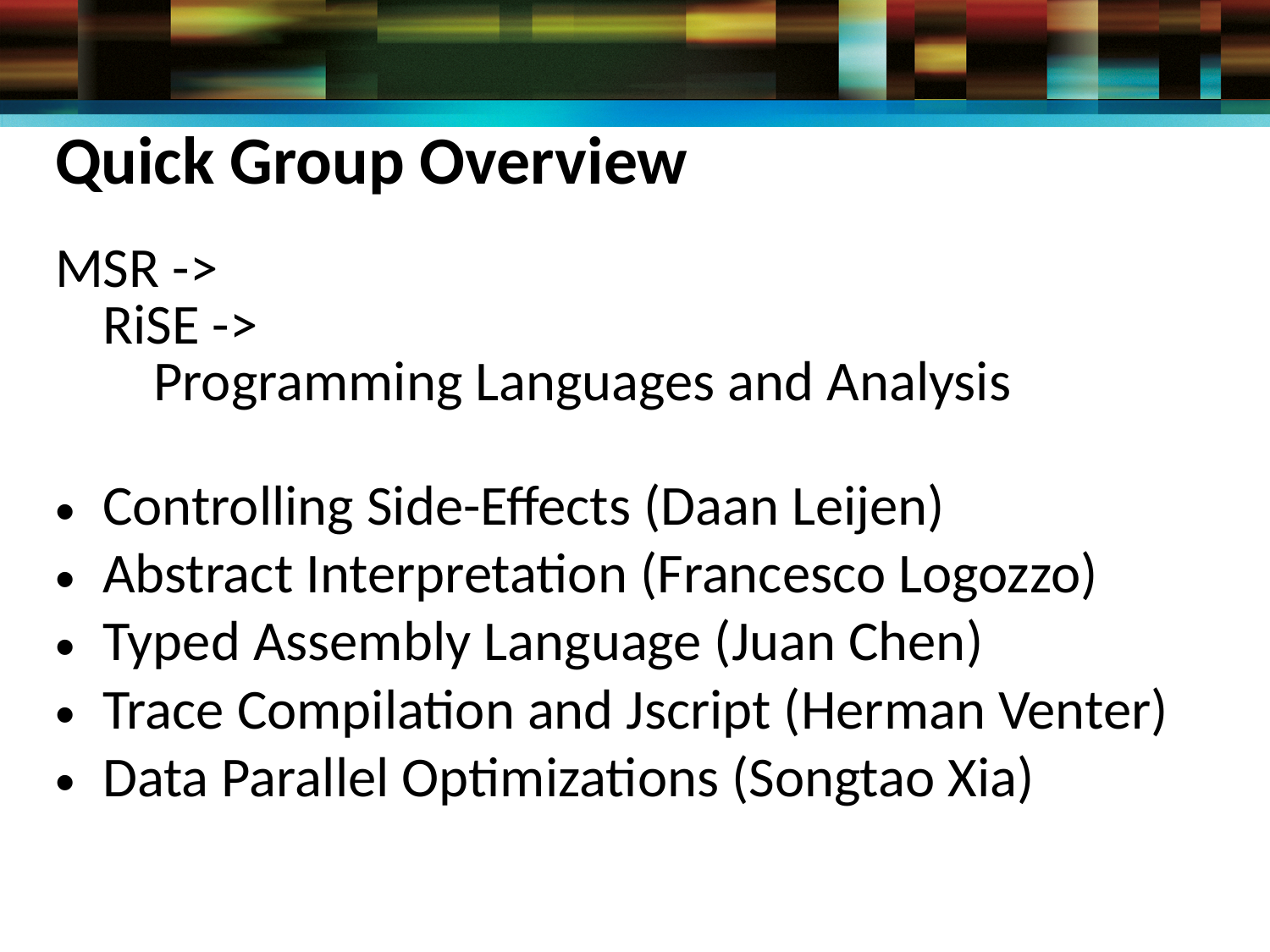

# Quick Group Overview
MSR ->
RiSE ->
    Programming Languages and Analysis
Controlling Side-Effects (Daan Leijen)
Abstract Interpretation (Francesco Logozzo)
Typed Assembly Language (Juan Chen)
Trace Compilation and Jscript (Herman Venter)
Data Parallel Optimizations (Songtao Xia)